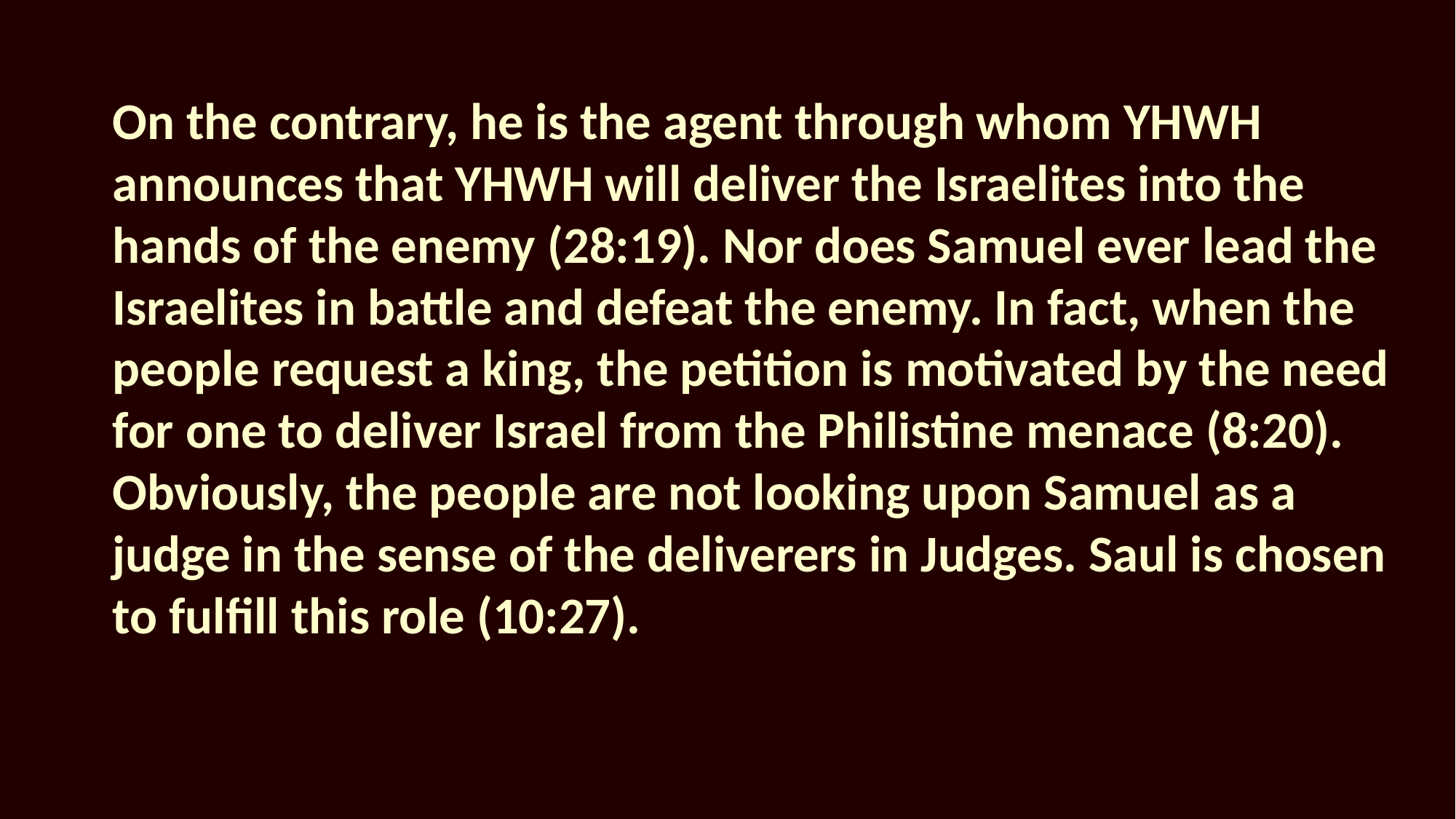

On the contrary, he is the agent through whom YHWH announces that YHWH will deliver the Israelites into the hands of the enemy (28:19). Nor does Samuel ever lead the Israelites in battle and defeat the enemy. In fact, when the people request a king, the petition is motivated by the need for one to deliver Israel from the Philistine menace (8:20). Obviously, the people are not looking upon Samuel as a judge in the sense of the deliverers in Judges. Saul is chosen to fulfill this role (10:27).